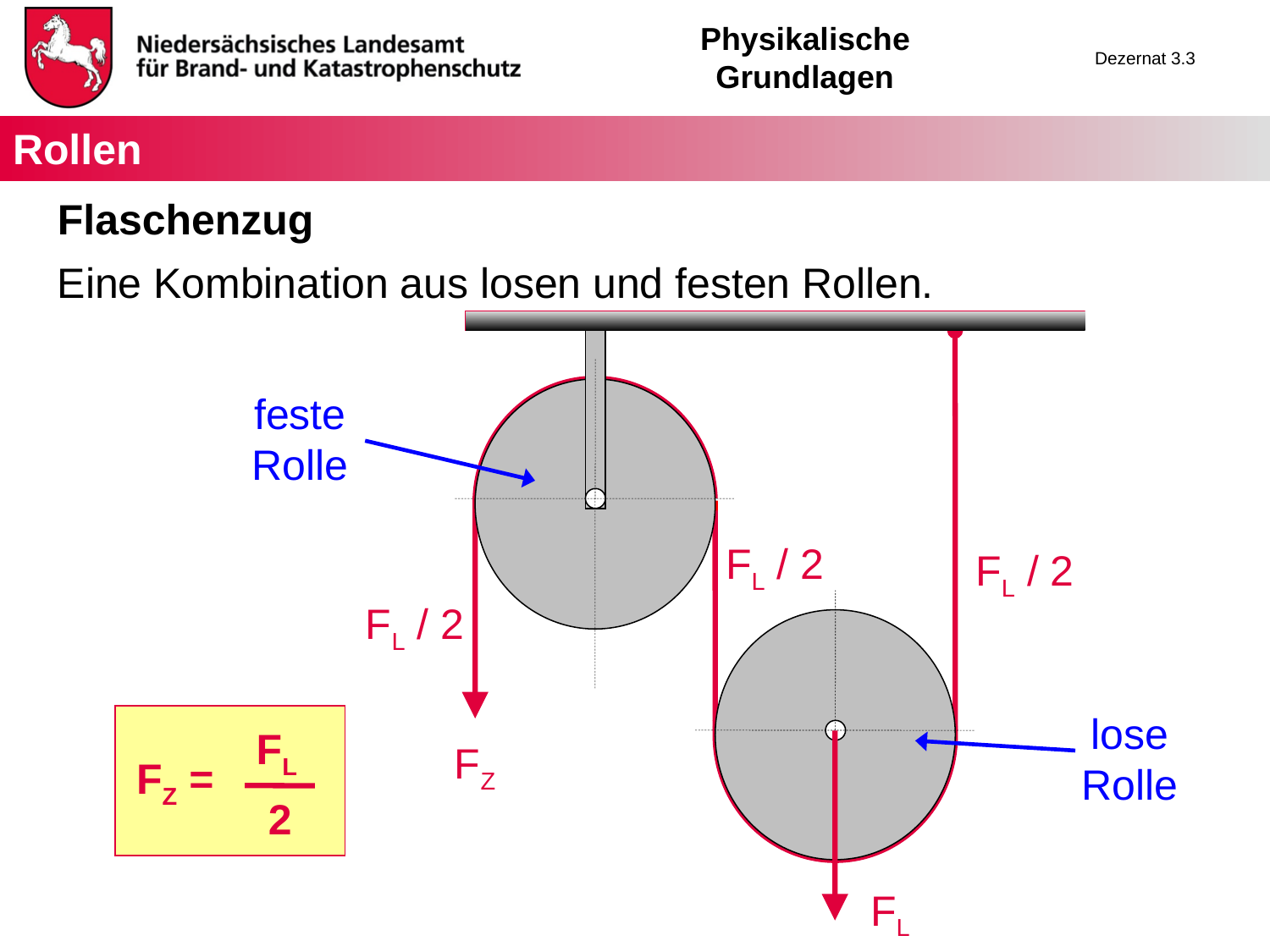

# Rollen
Flaschenzug
Eine Kombination aus losen und festen Rollen.

feste Rolle

FL / 2
FL / 2

FL / 2

lose Rolle

FL
2

FZ

FZ =

FL